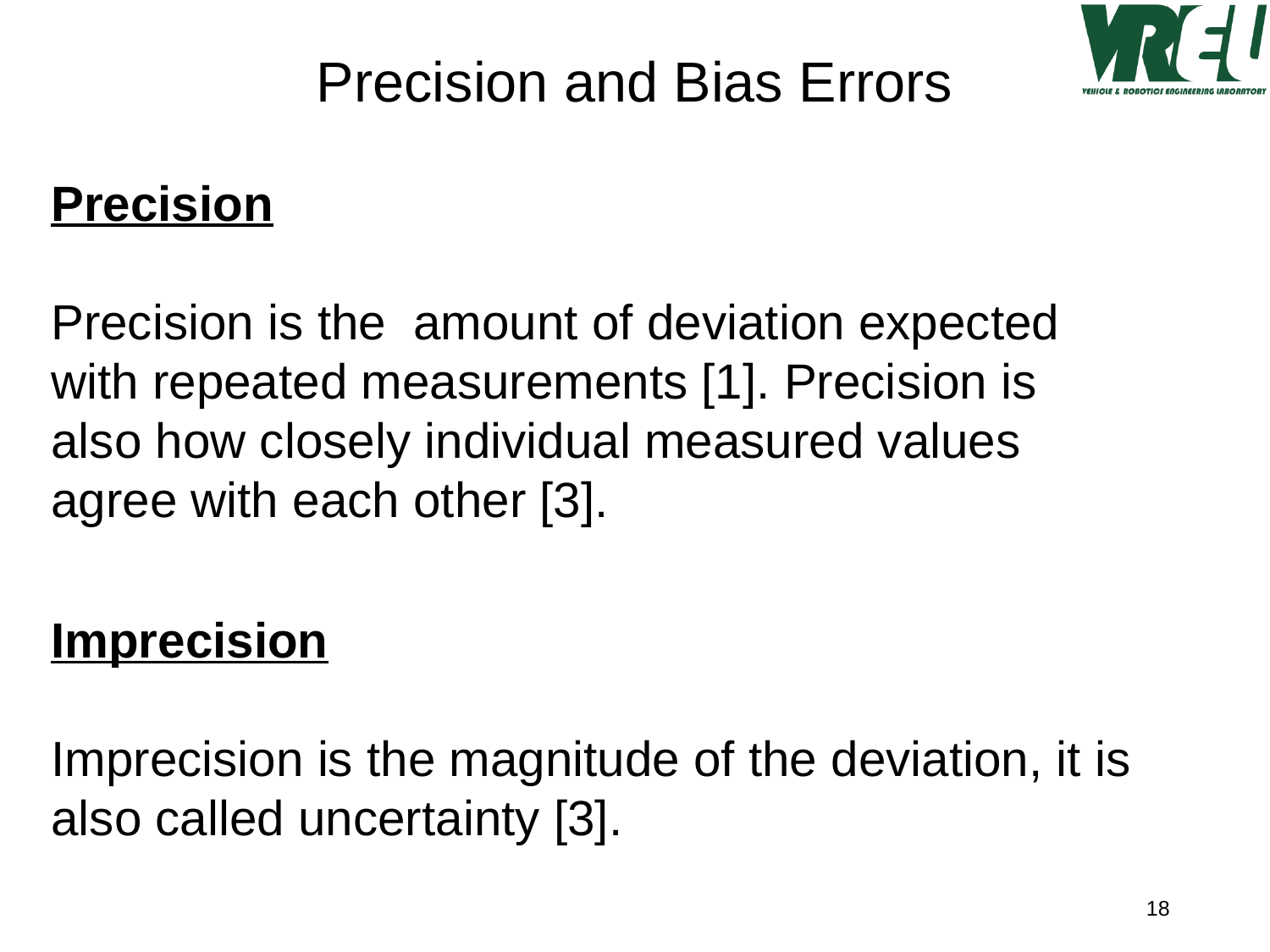

Precision and Bias Errors
Precision

Precision is the  amount of deviation expected with repeated measurements [1]. Precision is also how closely individual measured values agree with each other [3].

Imprecision

Imprecision is the magnitude of the deviation, it is also called uncertainty [3].
18